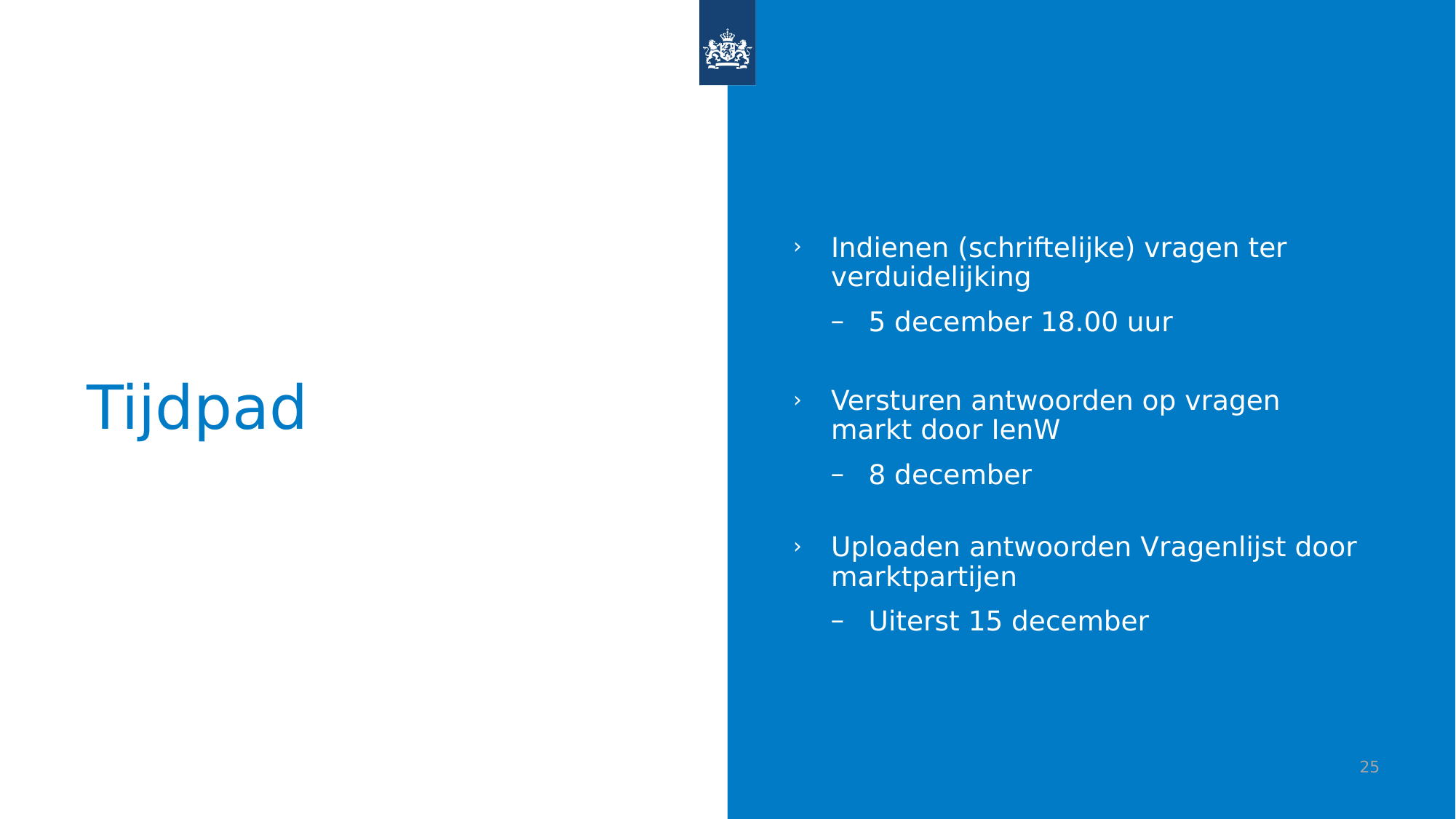

Indienen (schriftelijke) vragen ter verduidelijking
5 december 18.00 uur

Versturen antwoorden op vragen markt door IenW
8 december

Uploaden antwoorden Vragenlijst door marktpartijen
Uiterst 15 december
# Tijdpad

25